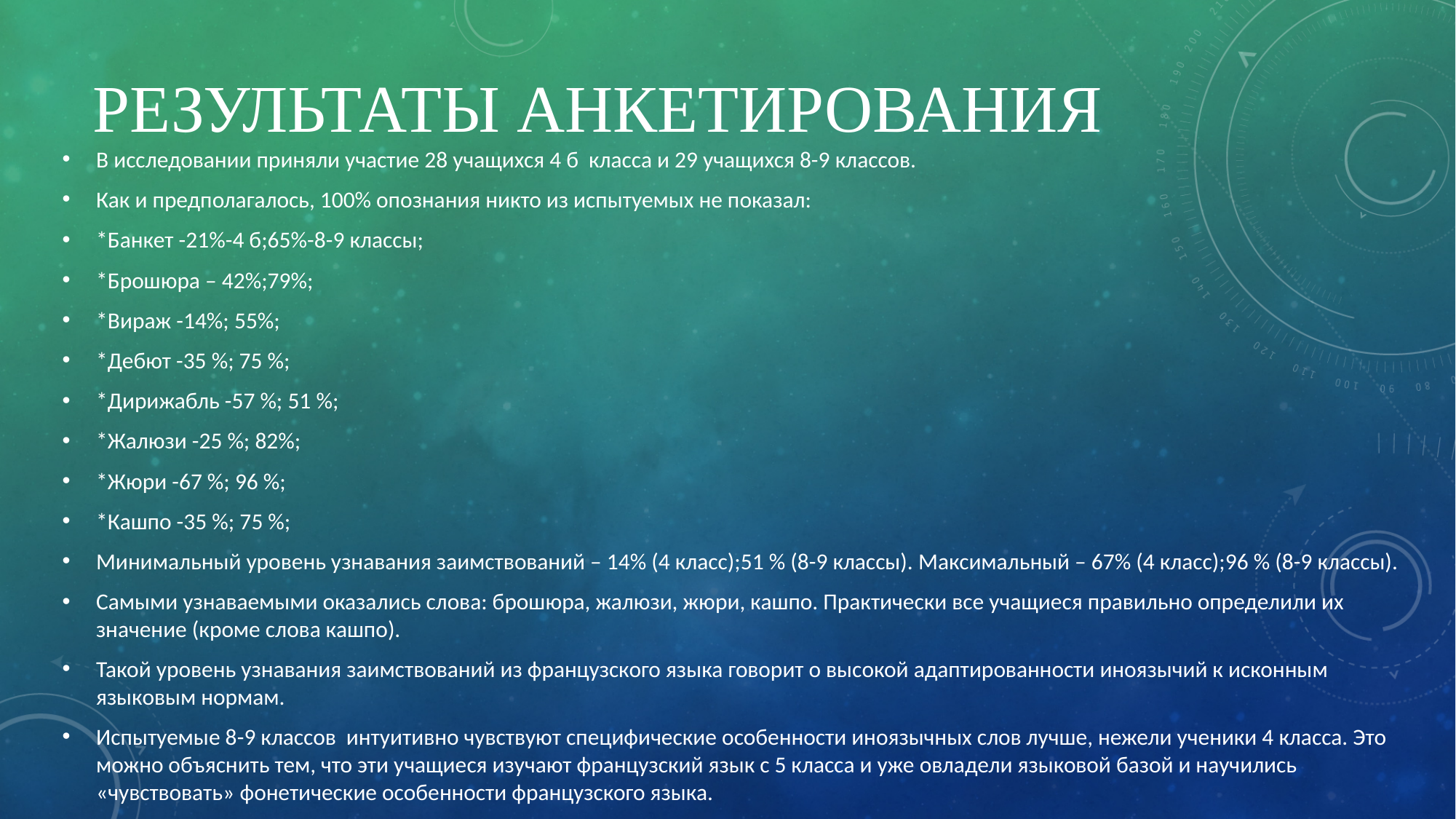

# Результаты анкетирования
В исследовании приняли участие 28 учащихся 4 б  класса и 29 учащихся 8-9 классов.
Как и предполагалось, 100% опознания никто из испытуемых не показал:
*Банкет -21%-4 б;65%-8-9 классы;
*Брошюра – 42%;79%;
*Вираж -14%; 55%;
*Дебют -35 %; 75 %;
*Дирижабль -57 %; 51 %;
*Жалюзи -25 %; 82%;
*Жюри -67 %; 96 %;
*Кашпо -35 %; 75 %;
Минимальный уровень узнавания заимствований – 14% (4 класс);51 % (8-9 классы). Максимальный – 67% (4 класс);96 % (8-9 классы).
Самыми узнаваемыми оказались слова: брошюра, жалюзи, жюри, кашпо. Практически все учащиеся правильно определили их значение (кроме слова кашпо).
Такой уровень узнавания заимствований из французского языка говорит о высокой адаптированности иноязычий к исконным языковым нормам.
Испытуемые 8-9 классов  интуитивно чувствуют специфические особенности иноязычных слов лучше, нежели ученики 4 класса. Это можно объяснить тем, что эти учащиеся изучают французский язык с 5 класса и уже овладели языковой базой и научились «чувствовать» фонетические особенности французского языка.